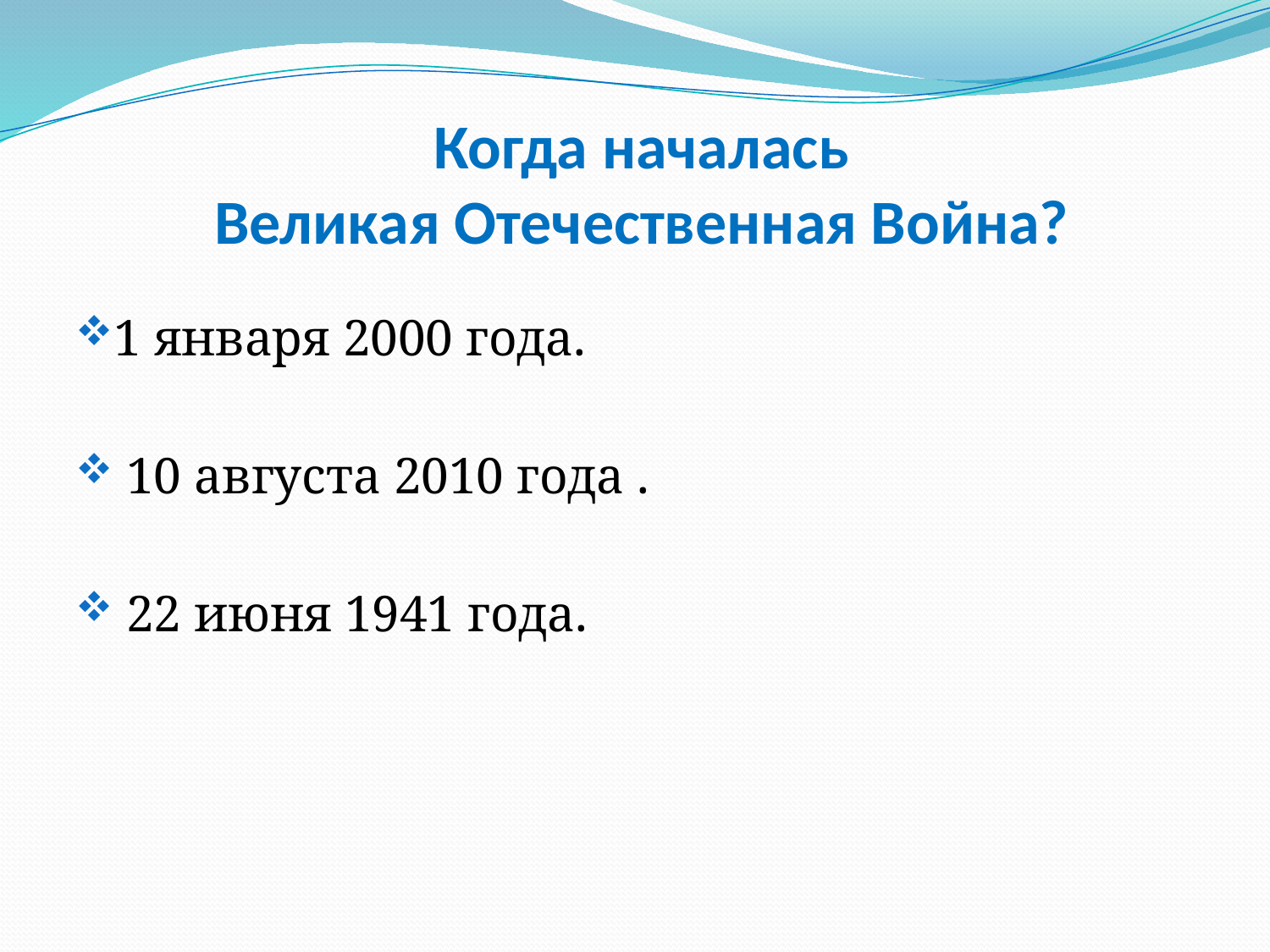

# Когда началась Великая Отечественная Война?

1 января 2000 года.

 10 августа 2010 года .

 22 июня 1941 года.